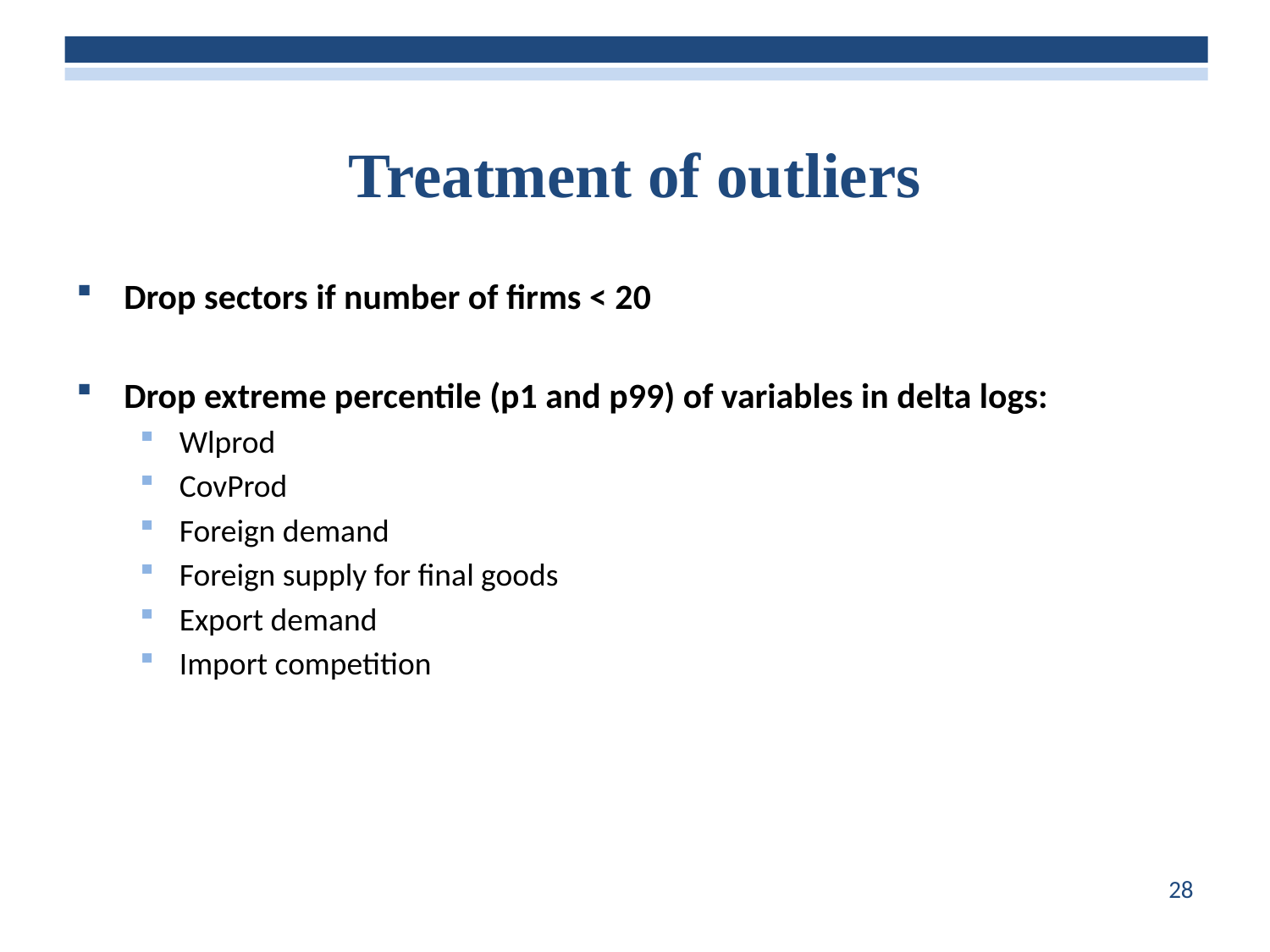

# Treatment of outliers
Drop sectors if number of firms < 20

Drop extreme percentile (p1 and p99) of variables in delta logs:
Wlprod
CovProd
Foreign demand
Foreign supply for final goods
Export demand
Import competition

28